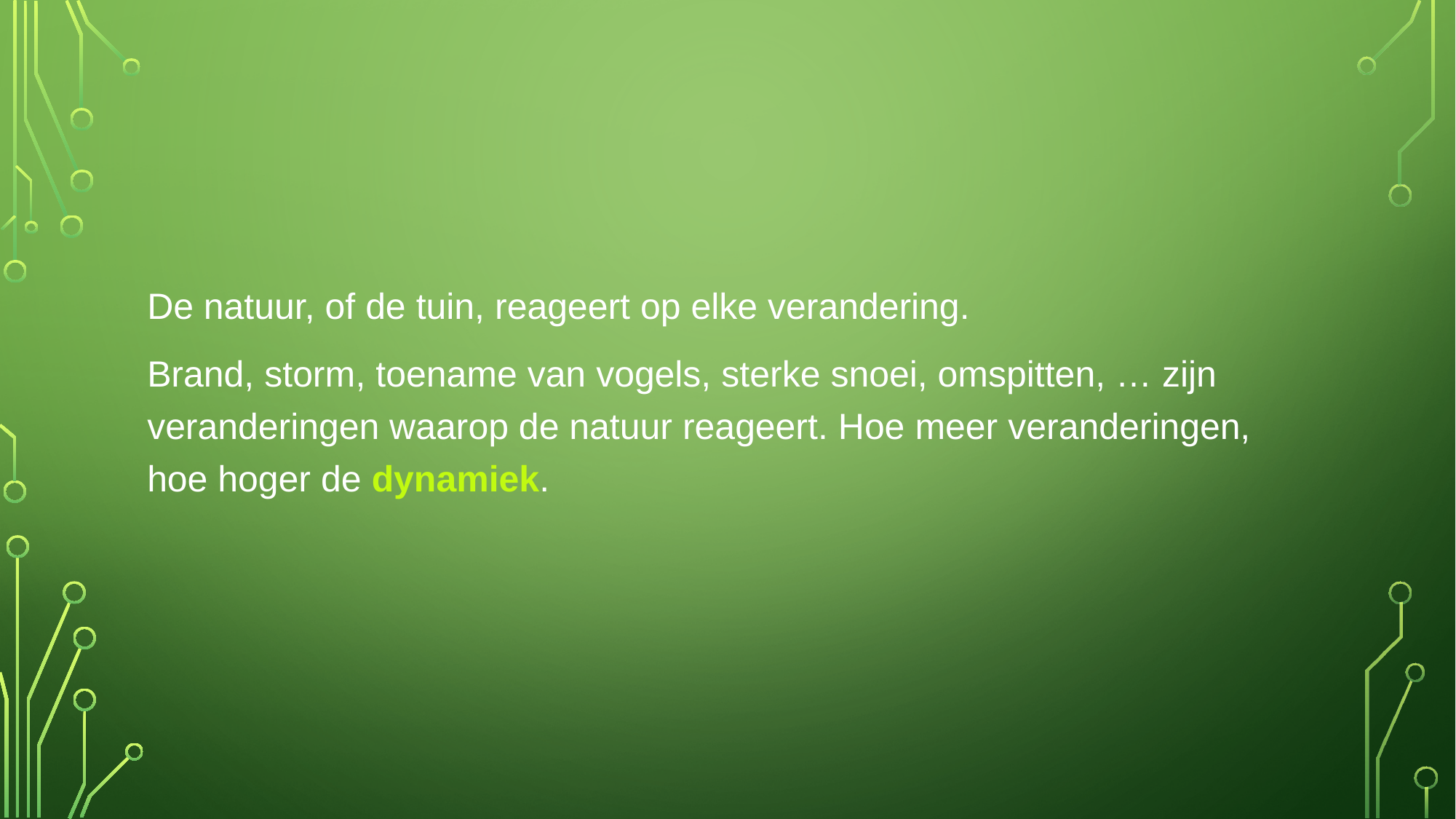

De natuur, of de tuin, reageert op elke verandering.
Brand, storm, toename van vogels, sterke snoei, omspitten, … zijn veranderingen waarop de natuur reageert. Hoe meer veranderingen, hoe hoger de dynamiek.